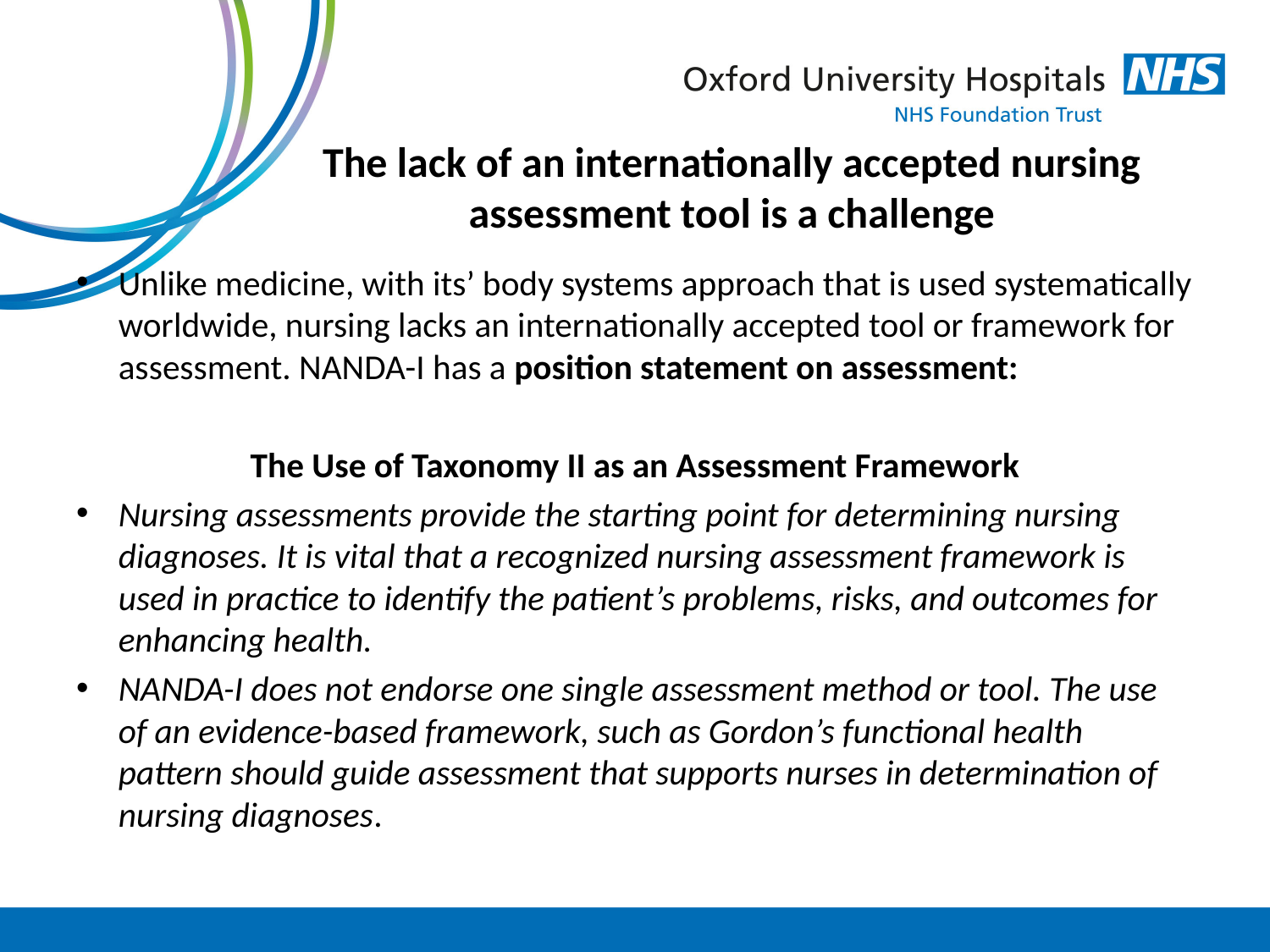

# The lack of an internationally accepted nursing assessment tool is a challenge
Unlike medicine, with its’ body systems approach that is used systematically worldwide, nursing lacks an internationally accepted tool or framework for assessment. NANDA-I has a position statement on assessment:

The Use of Taxonomy II as an Assessment Framework
Nursing assessments provide the starting point for determining nursing diagnoses. It is vital that a recognized nursing assessment framework is used in practice to identify the patient’s problems, risks, and outcomes for enhancing health.
NANDA-I does not endorse one single assessment method or tool. The use of an evidence-based framework, such as Gordon’s functional health pattern should guide assessment that supports nurses in determination of nursing diagnoses.